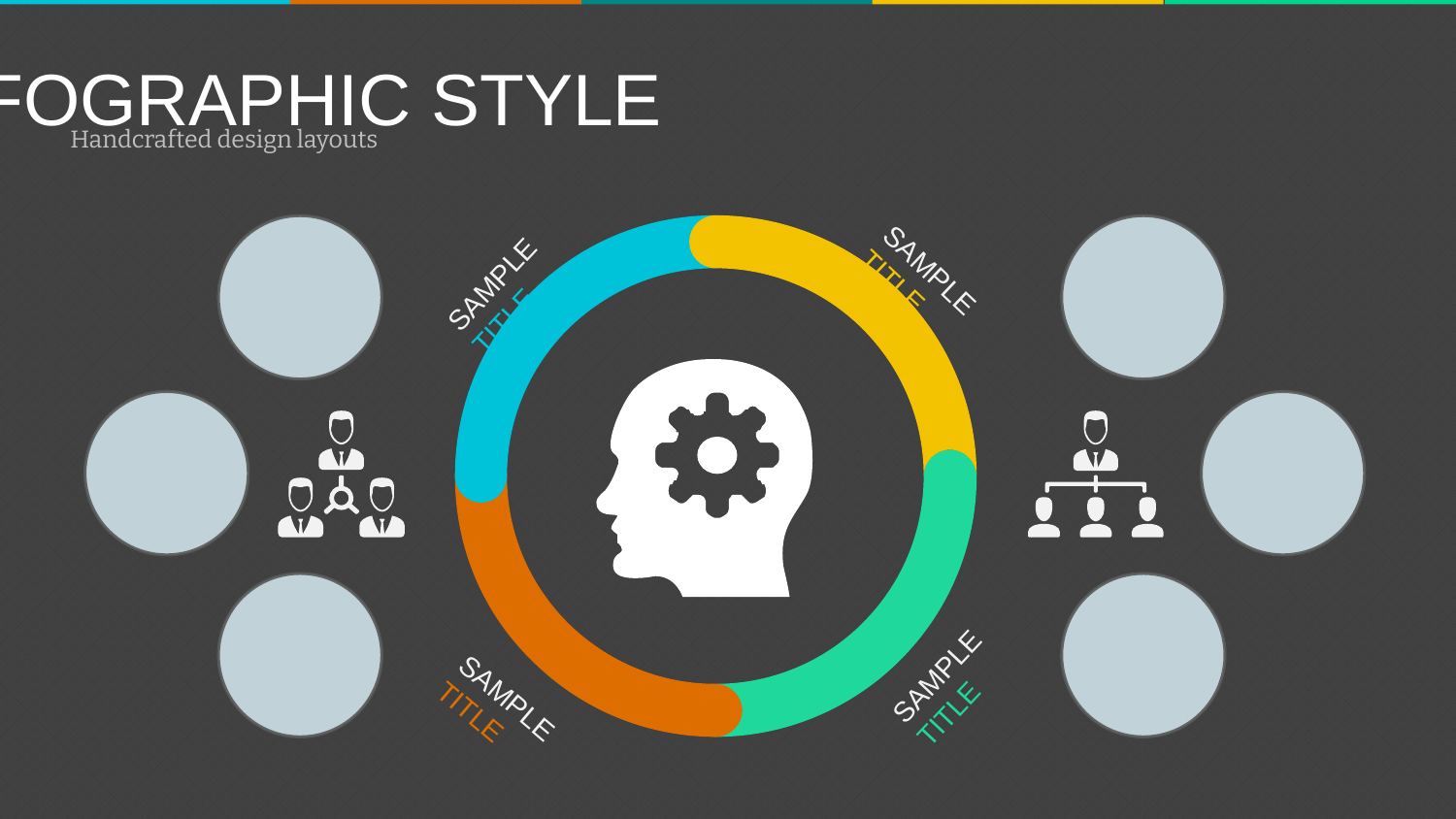

INFOGRAPHIC STYLE
Handcrafted design layouts

SAMPLE TITLE
SAMPLE TITLE

SAMPLE TITLE
SAMPLE TITLE